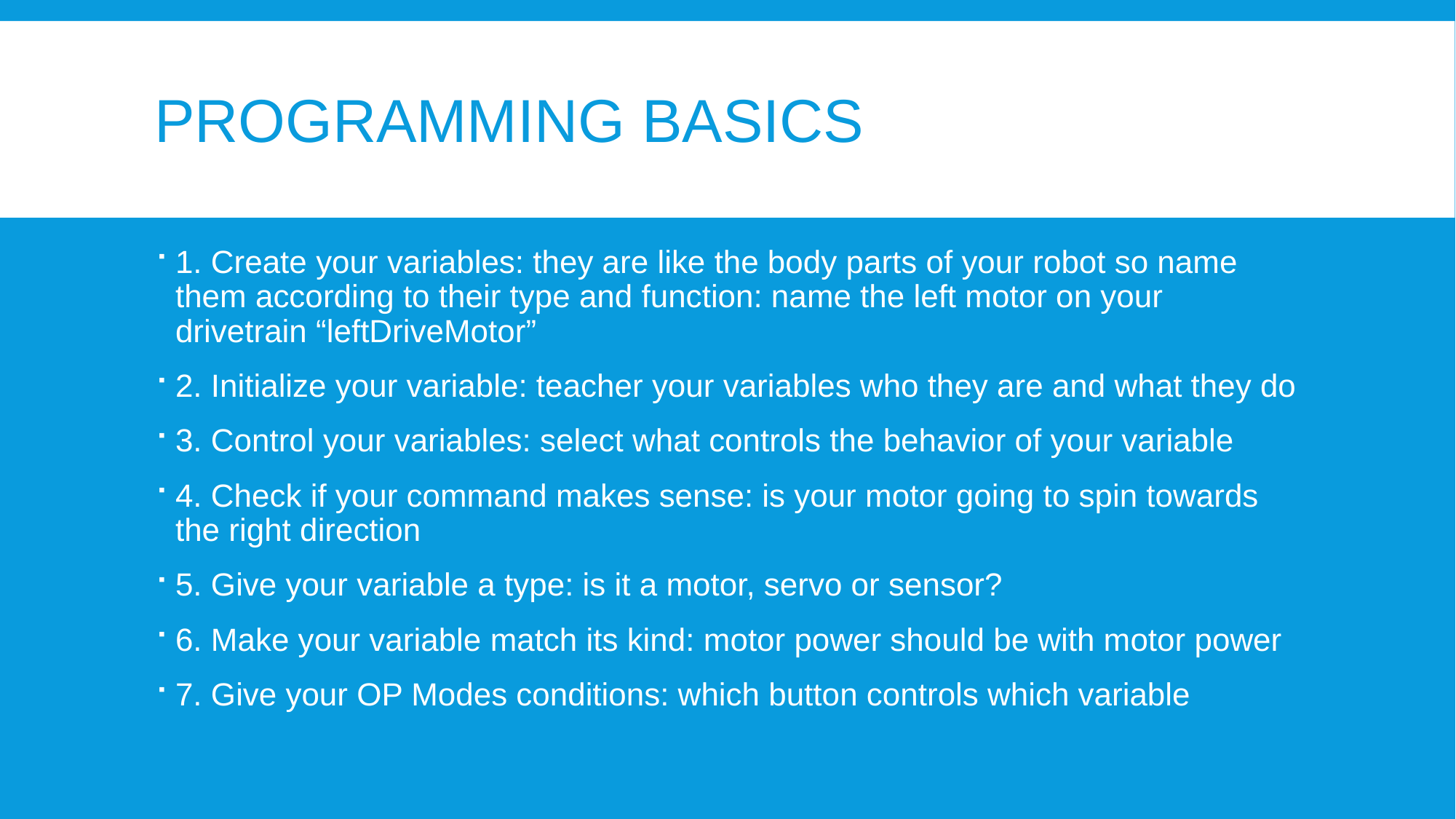

# Programming basics
1. Create your variables: they are like the body parts of your robot so name them according to their type and function: name the left motor on your drivetrain “leftDriveMotor”
2. Initialize your variable: teacher your variables who they are and what they do
3. Control your variables: select what controls the behavior of your variable
4. Check if your command makes sense: is your motor going to spin towards the right direction
5. Give your variable a type: is it a motor, servo or sensor?
6. Make your variable match its kind: motor power should be with motor power
7. Give your OP Modes conditions: which button controls which variable